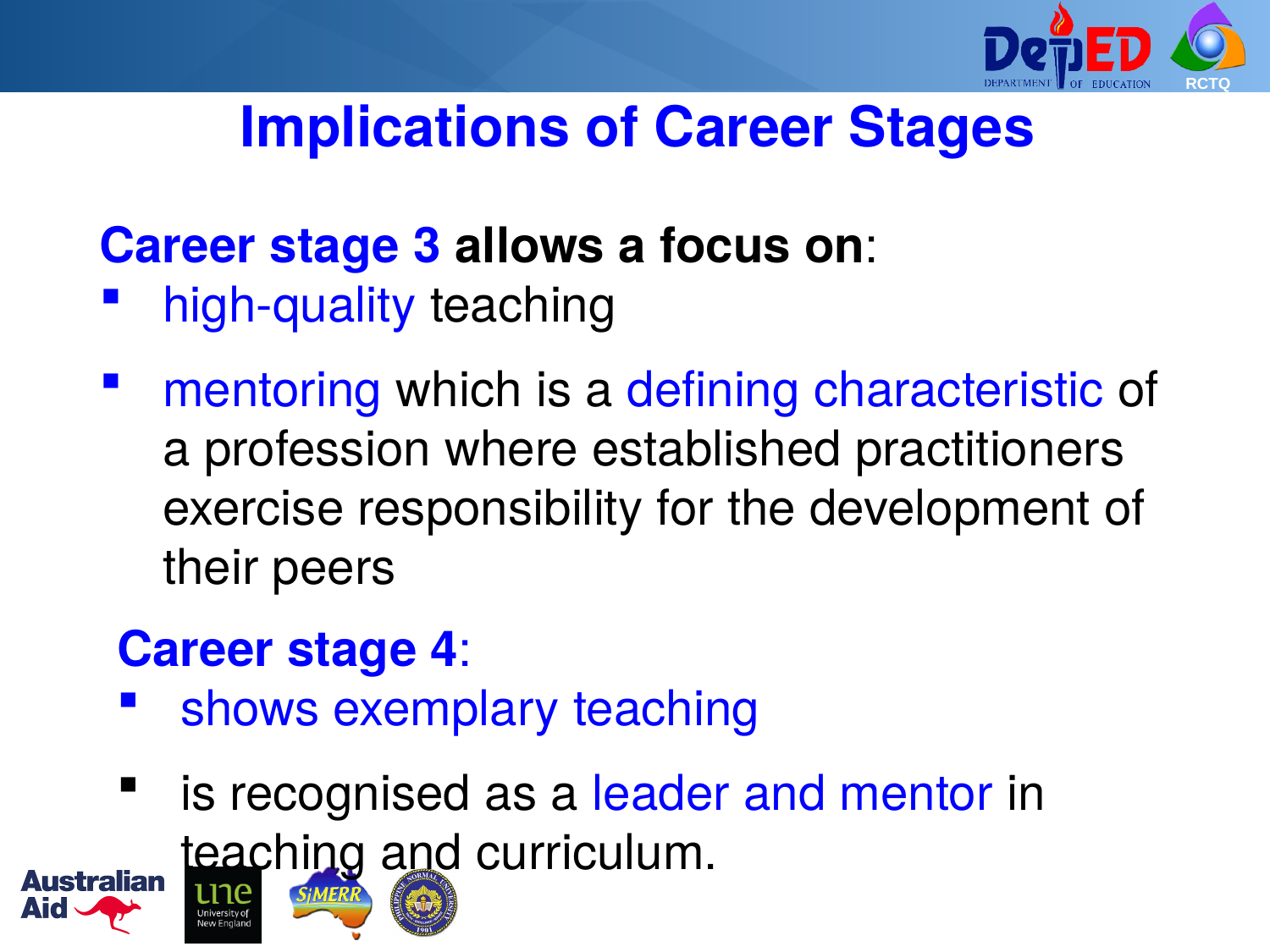

Implications of Career Stages

Career stage 3 allows a focus on:
high-quality teaching

mentoring which is a defining characteristic of a profession where established practitioners exercise responsibility for the development of their peers
Career stage 4:
shows exemplary teaching

is recognised as a leader and mentor in teaching and curriculum.